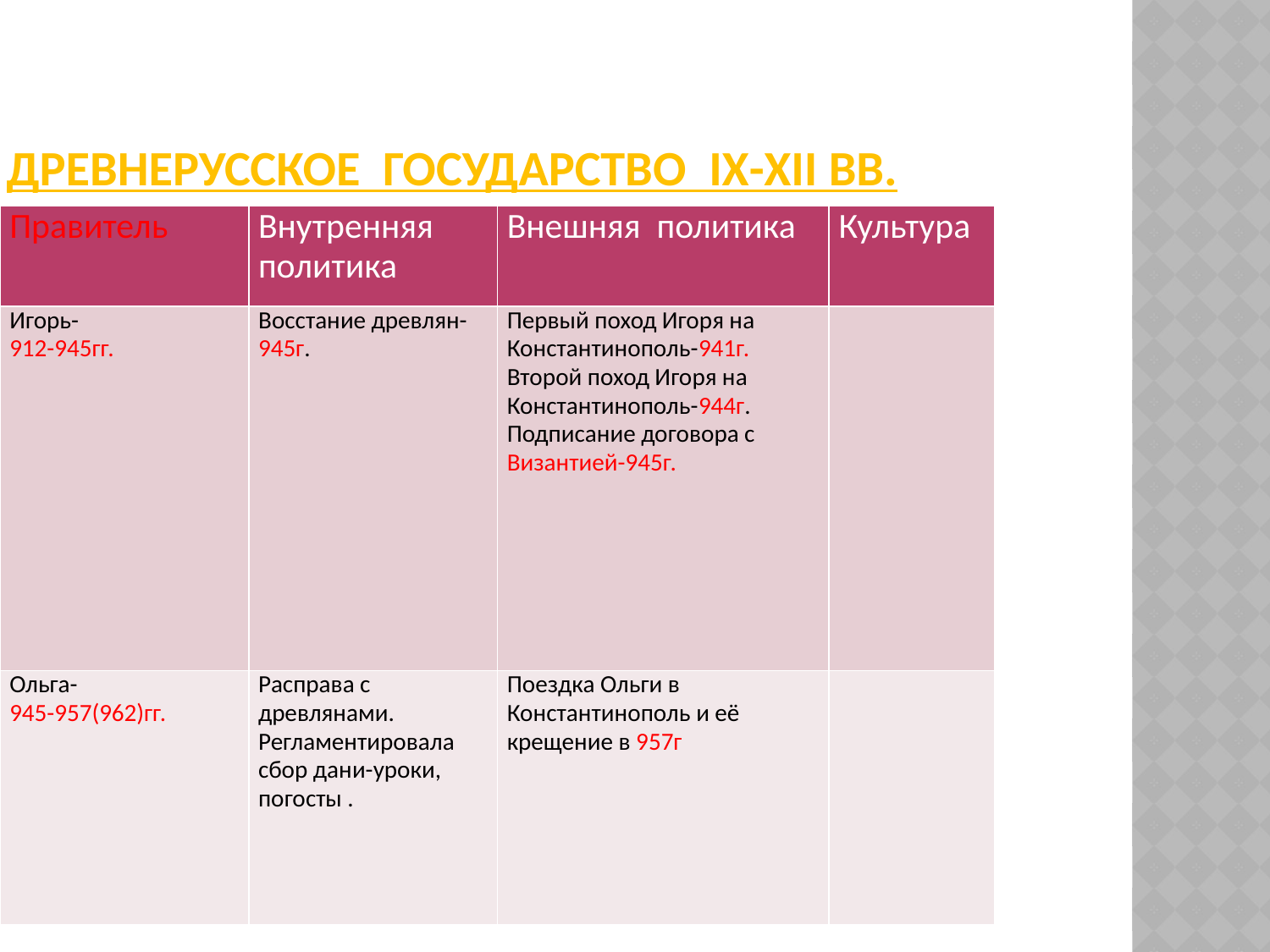

# Древнерусское  государство  IX-XII вв.
| Правитель | Внутренняя политика | Внешняя политика | Культура |
| --- | --- | --- | --- |
| Игорь- 912-945гг. | Восстание древлян-945г. | Первый поход Игоря на Константинополь-941г. Второй поход Игоря на Константинополь-944г. Подписание договора с Византией-945г. |  |
| Ольга- 945-957(962)гг. | Расправа с древлянами. Регламентировала сбор дани-уроки, погосты . | Поездка Ольги в Константинополь и её крещение в 957г |  |